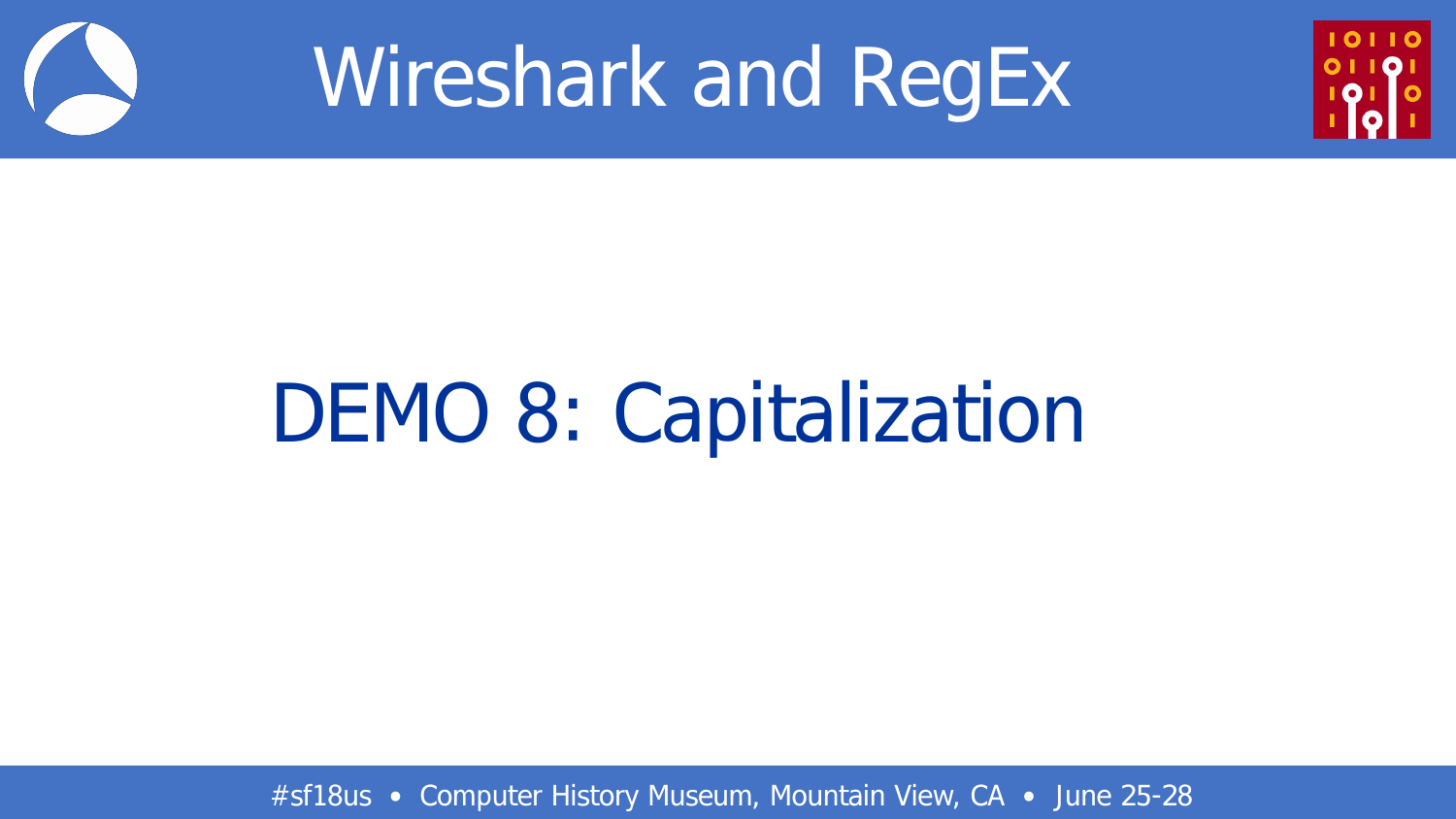

# Wireshark and RegEx

       DEMO 8: Capitalization
This Photo by Unknown Author is licensed under CC BY-NC